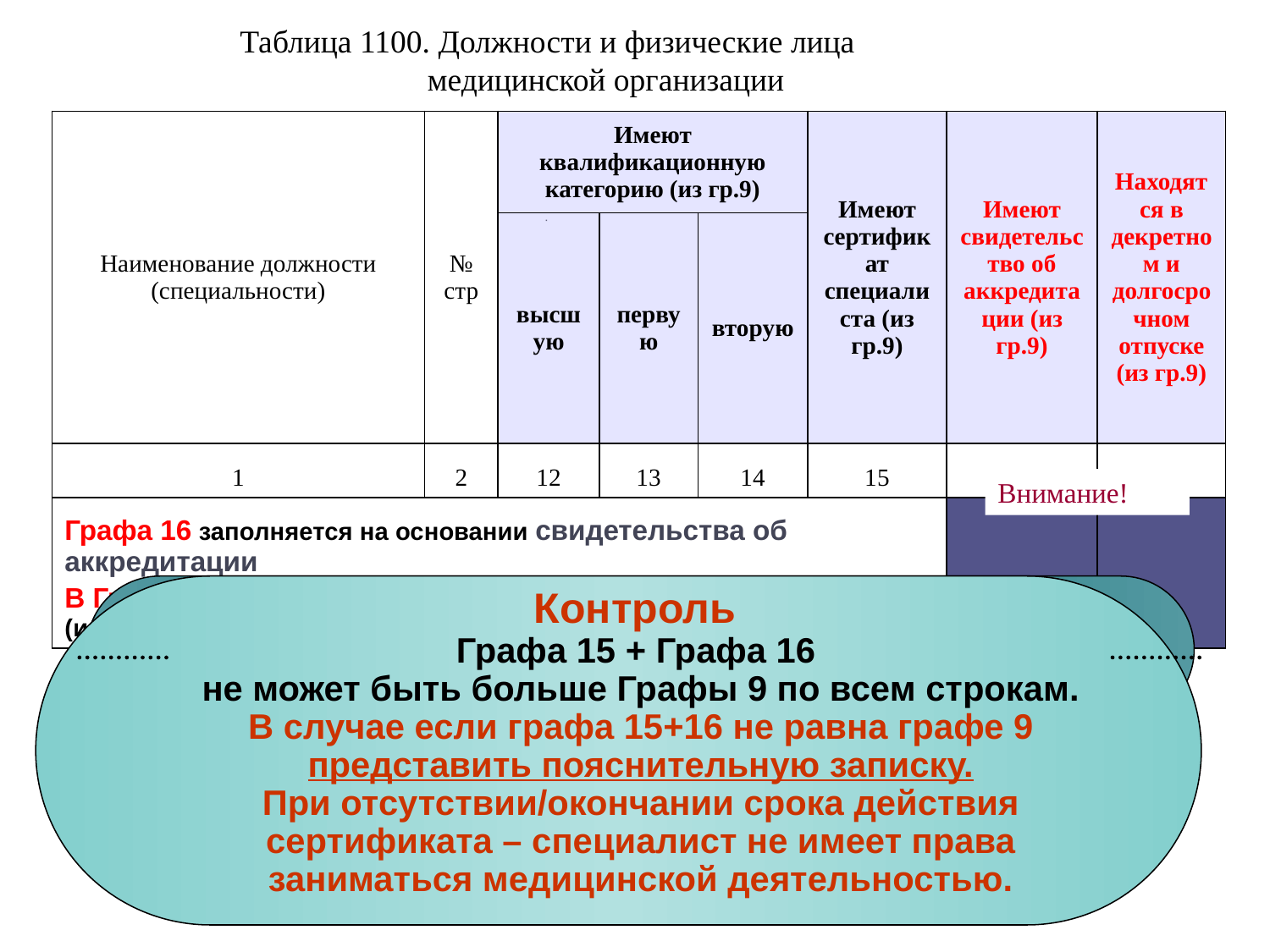

Таблица 1100. Должности и физические лица медицинской организации
| Наименование должности (специальности) | № стр | Имеют квалификационную категорию (из гр.9) |  |  | Имеют сертификат специалиста (из гр.9) | Имеют свидетельство об аккредитации (из гр.9) | Находятся в декретном и долгосрочном отпуске (из гр.9) |
| --- | --- | --- | --- | --- | --- | --- | --- |
|  |  | высшую | первую | вторую |  |  |  |
| 1 | 2 | 12 | 13 | 14 | 15 | 16 | 17 |
| Графа 16 заполняется на основании свидетельства об аккредитации В Графе 17 показываются физические лица основных работников (из графы 9), находящихся в декретном и долгосрочном отпуске |  |  |  |  |  |  |  |

Внимание!

Контроль
Графа 15 + Графа 16
не может быть больше Графы 9 по всем строкам.
В случае если графа 15+16 не равна графе 9 представить пояснительную записку.
При отсутствии/окончании срока действия сертификата – специалист не имеет права заниматься медицинской деятельностью.